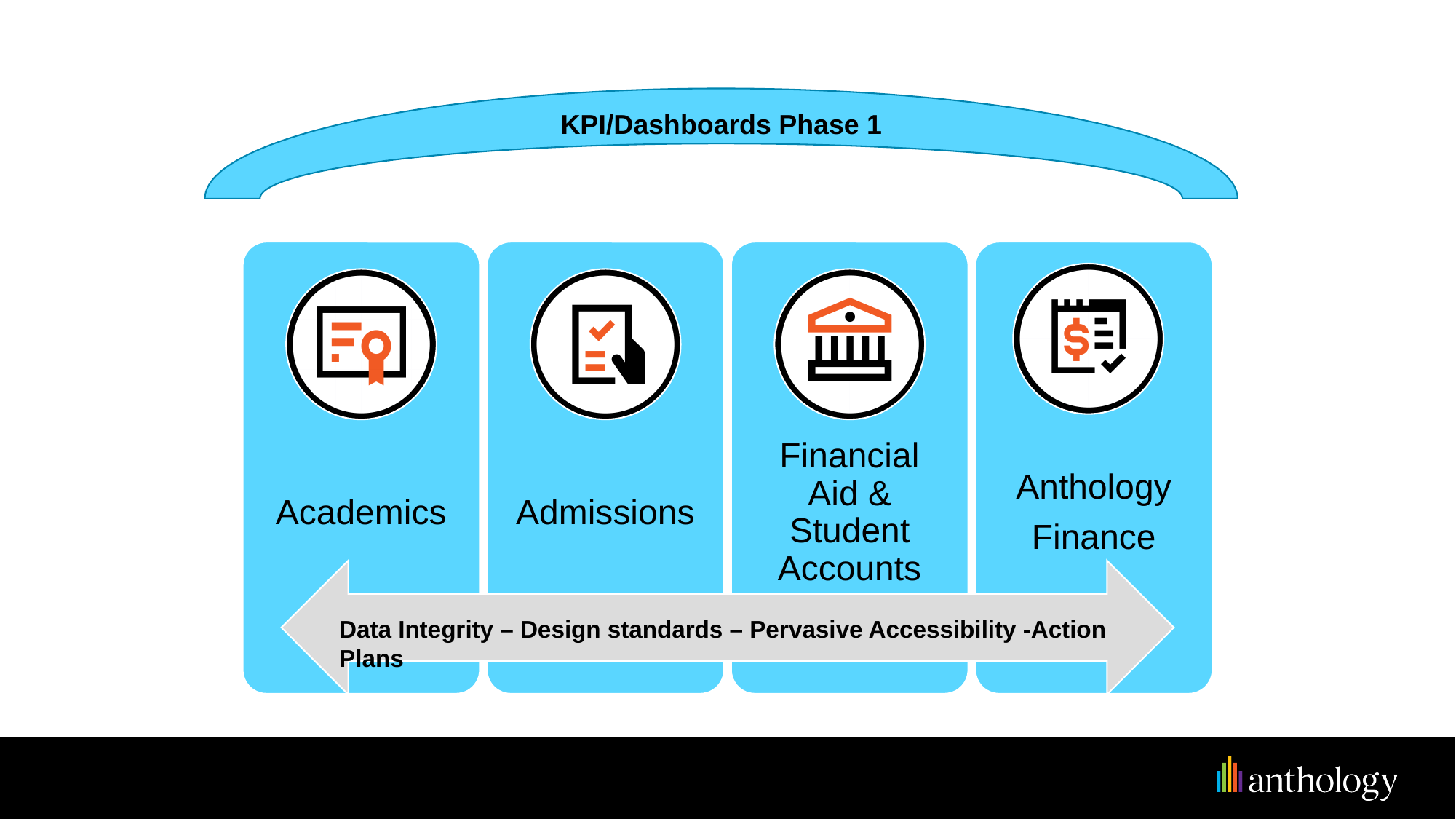

KPI/Dashboards Phase 1
Academics
Admissions
Financial Aid & Student Accounts
Anthology
Finance
Data Integrity – Design standards – Pervasive Accessibility -Action Plans